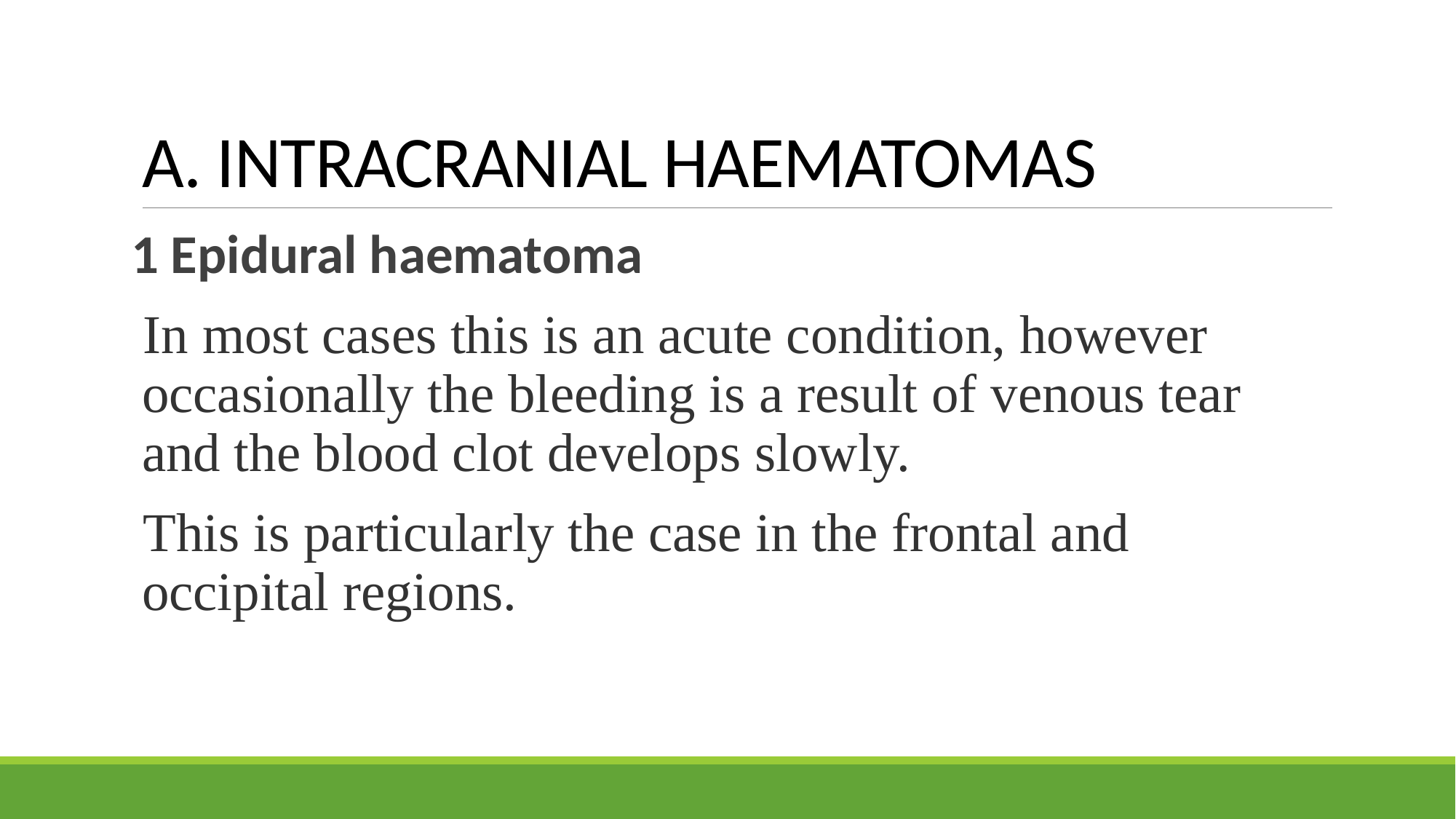

# A. INTRACRANIAL HAEMATOMAS
1 Epidural haematoma
In most cases this is an acute condition, however occasionally the bleeding is a result of venous tear and the blood clot develops slowly.
This is particularly the case in the frontal and occipital regions.